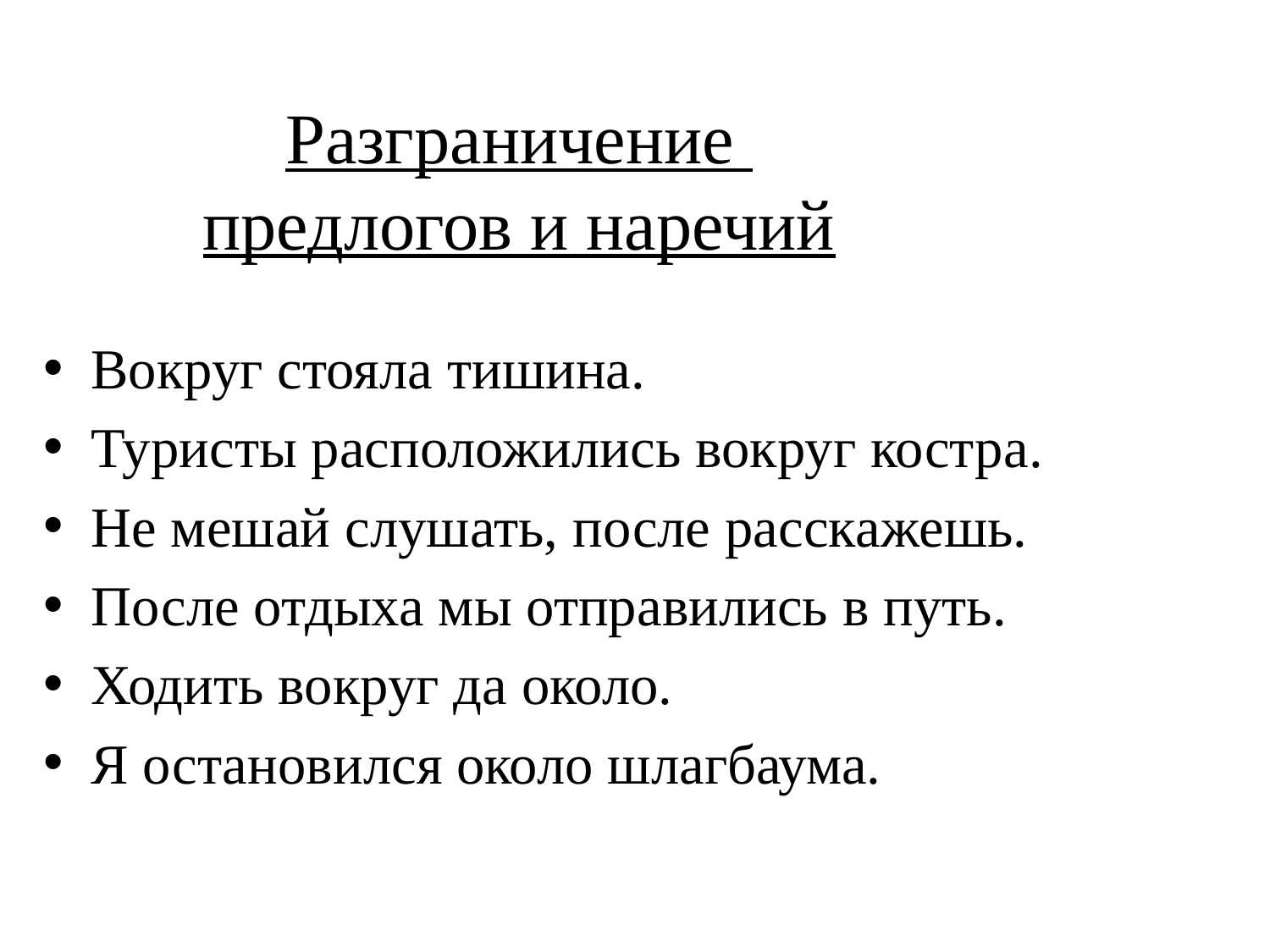

# Разграничение предлогов и наречий
Вокруг стояла тишина.
Туристы расположились вокруг костра.
Не мешай слушать, после расскажешь.
После отдыха мы отправились в путь.
Ходить вокруг да около.
Я остановился около шлагбаума.